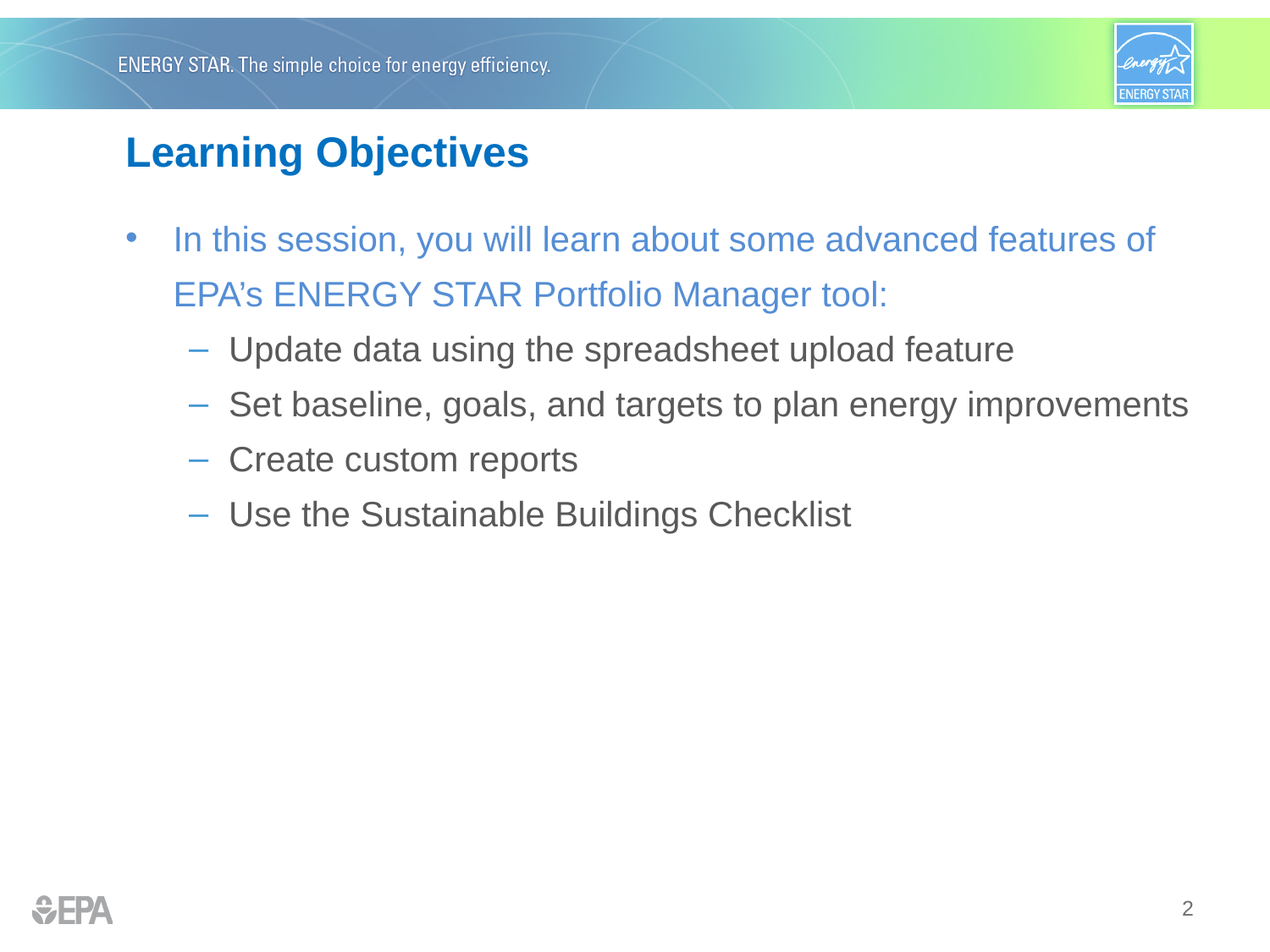

# Learning Objectives
In this session, you will learn about some advanced features of EPA’s ENERGY STAR Portfolio Manager tool:
Update data using the spreadsheet upload feature
Set baseline, goals, and targets to plan energy improvements
Create custom reports
Use the Sustainable Buildings Checklist
2